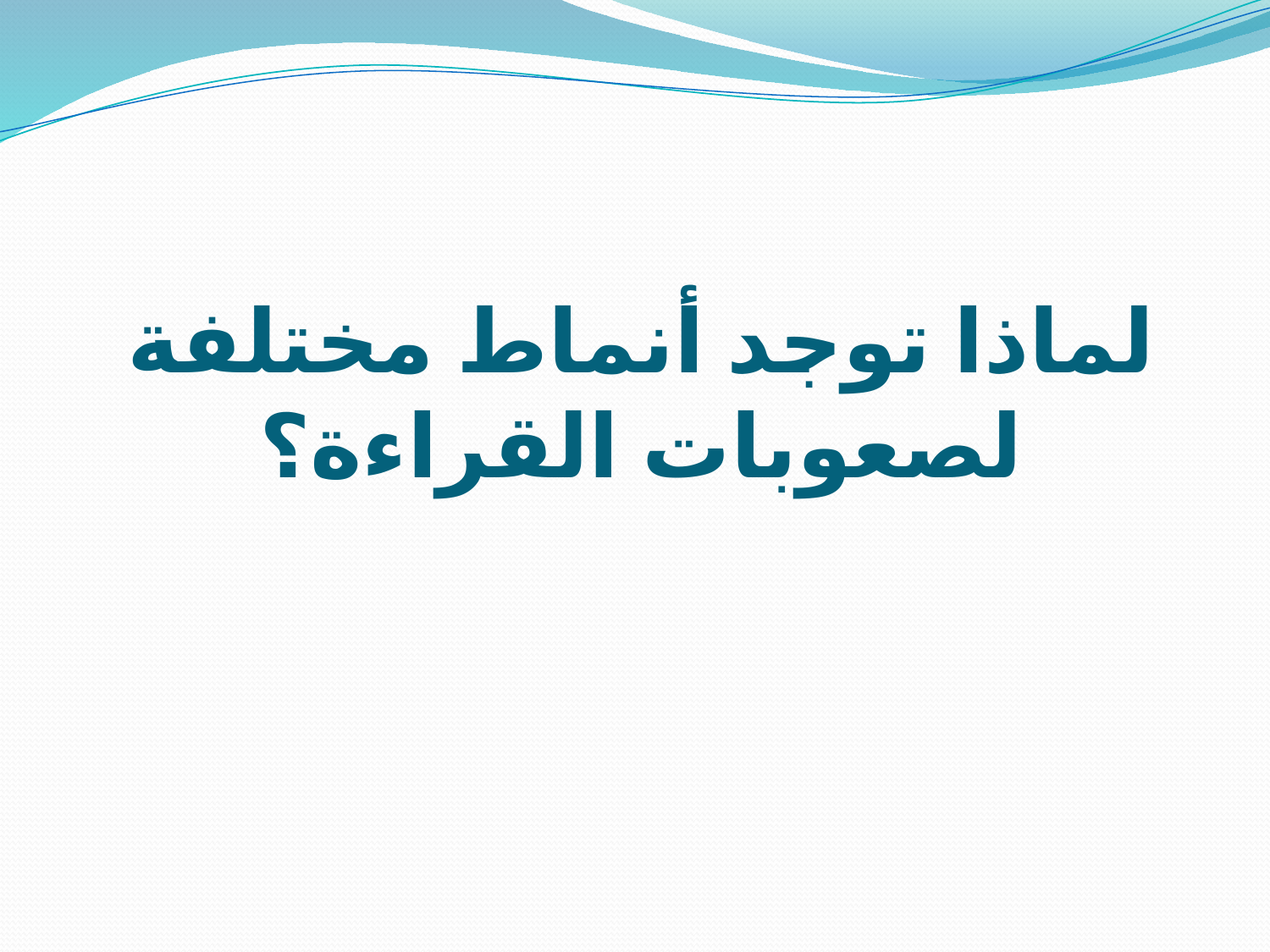

# لماذا توجد أنماط مختلفة لصعوبات القراءة؟